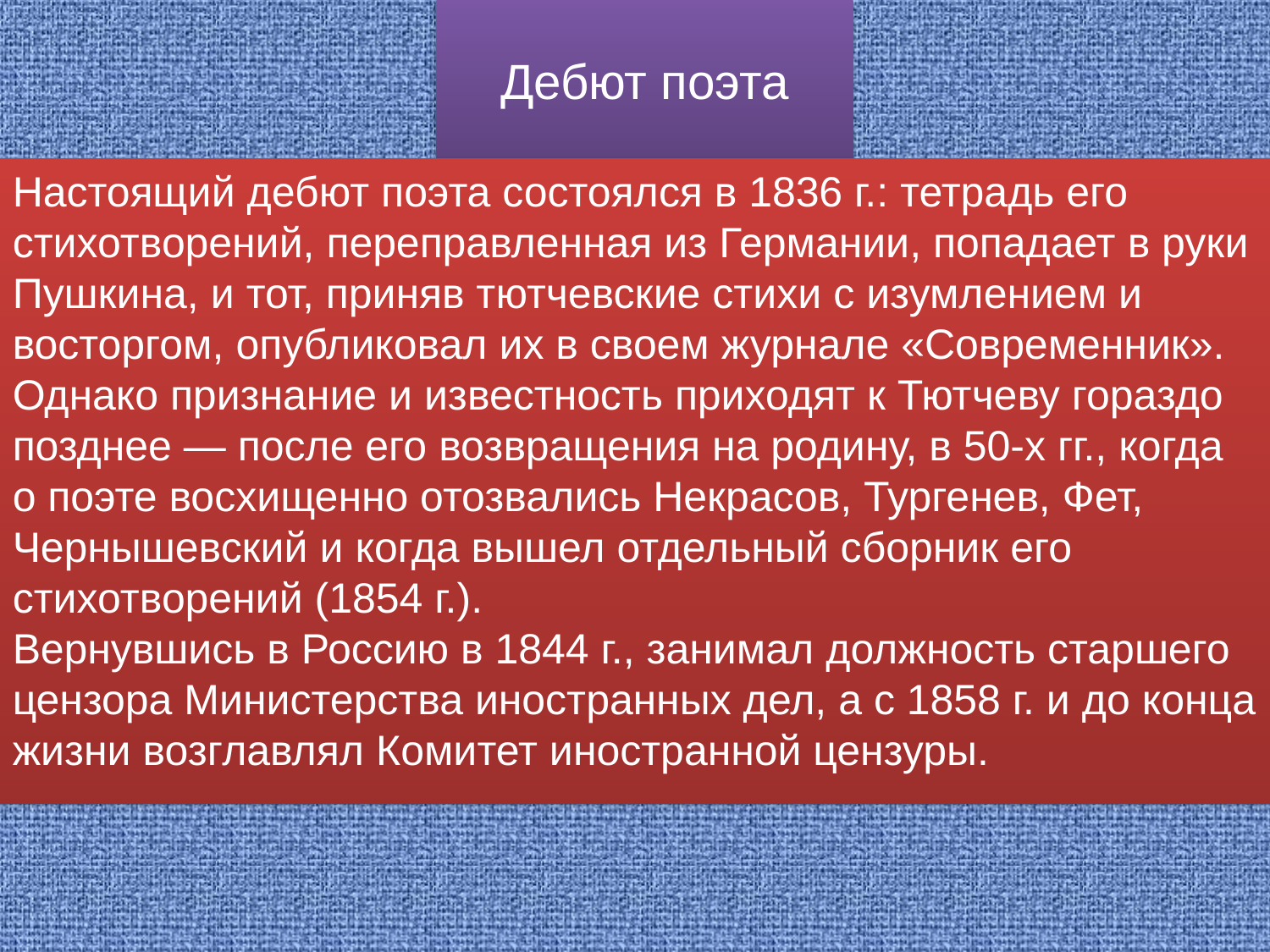

Дебют поэта
Настоящий дебют поэта состоялся в 1836 г.: тетрадь его стихотворений, переправленная из Германии, попадает в руки Пушкина, и тот, приняв тютчевские стихи с изумлением и восторгом, опубликовал их в своем журнале «Современник». Однако признание и известность приходят к Тютчеву гораздо позднее — после его возвращения на родину, в 50-х гг., когда о поэте восхищенно отозвались Некрасов, Тургенев, Фет, Чернышевский и когда вышел отдельный сборник его стихотворений (1854 г.).
Вернувшись в Россию в 1844 г., занимал должность старшего цензора Министерства иностранных дел, а с 1858 г. и до конца жизни возглавлял Комитет иностранной цензуры.